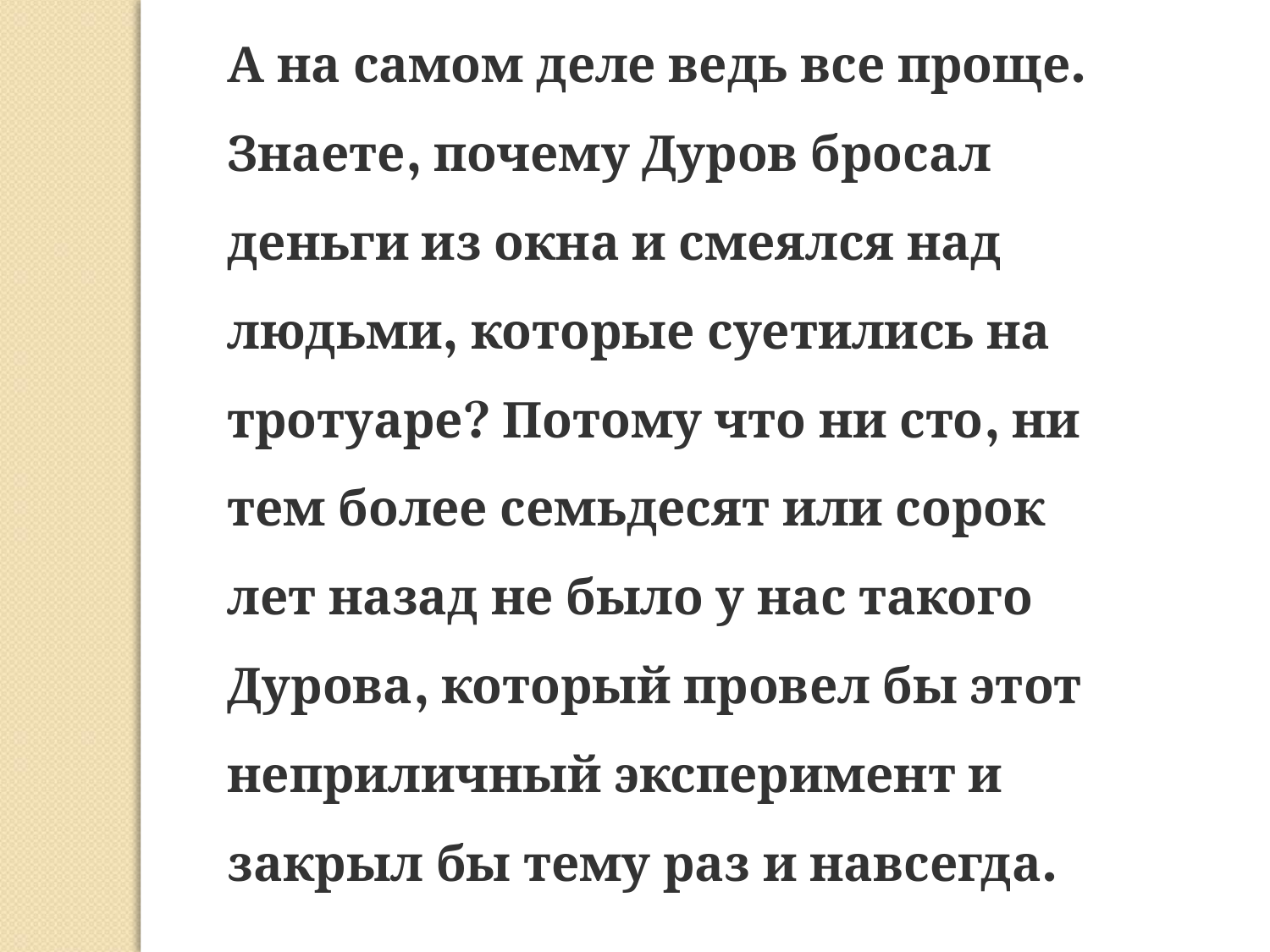

А на самом деле ведь все проще. Знаете, почему Дуров бросал деньги из окна и смеялся над людьми, которые суетились на тротуаре? Потому что ни сто, ни тем более семьдесят или сорок лет назад не было у нас такого Дурова, который провел бы этот неприличный эксперимент и закрыл бы тему раз и навсегда.